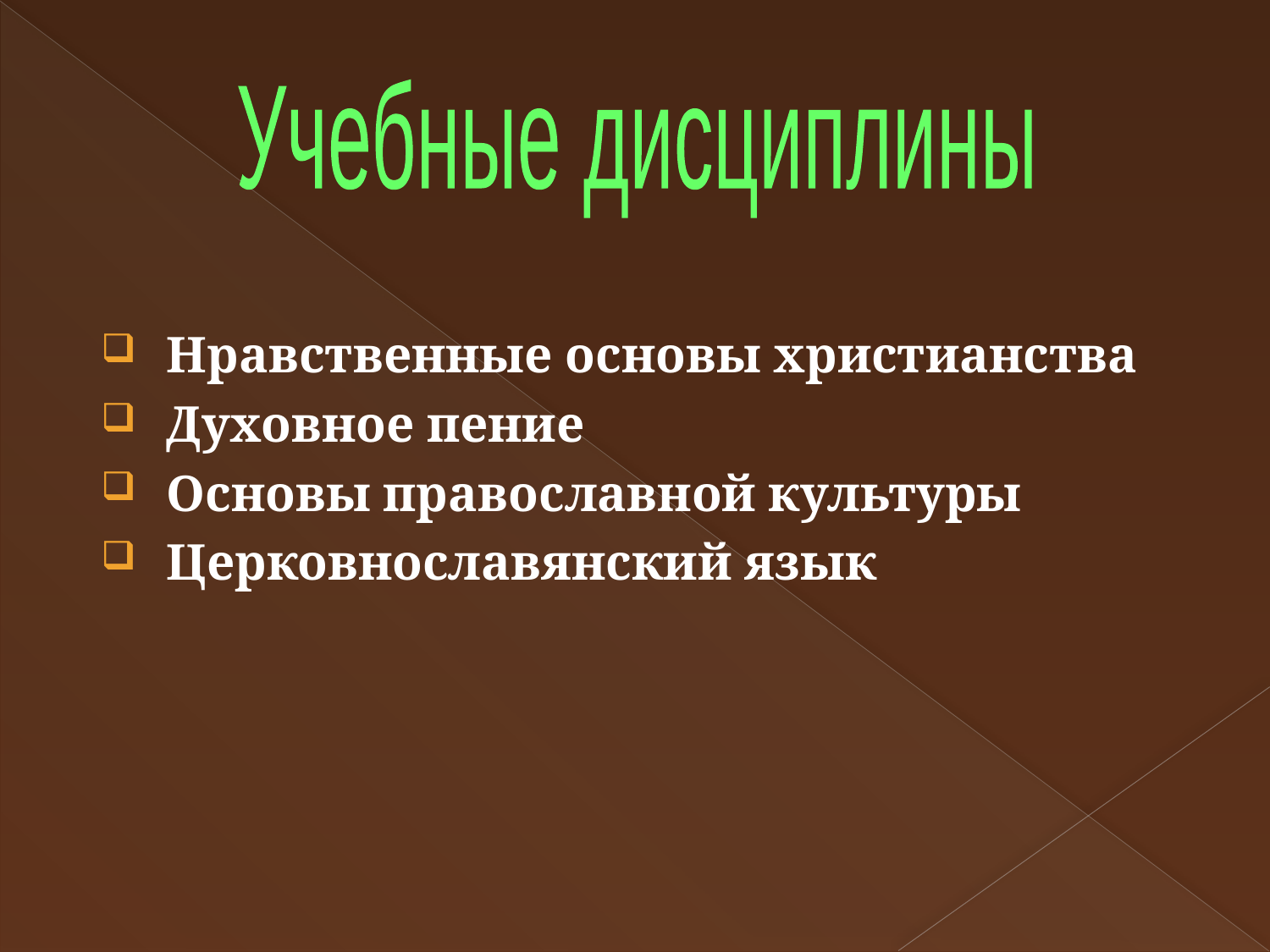

Учебные дисциплины
 Нравственные основы христианства
 Духовное пение
 Основы православной культуры
 Церковнославянский язык